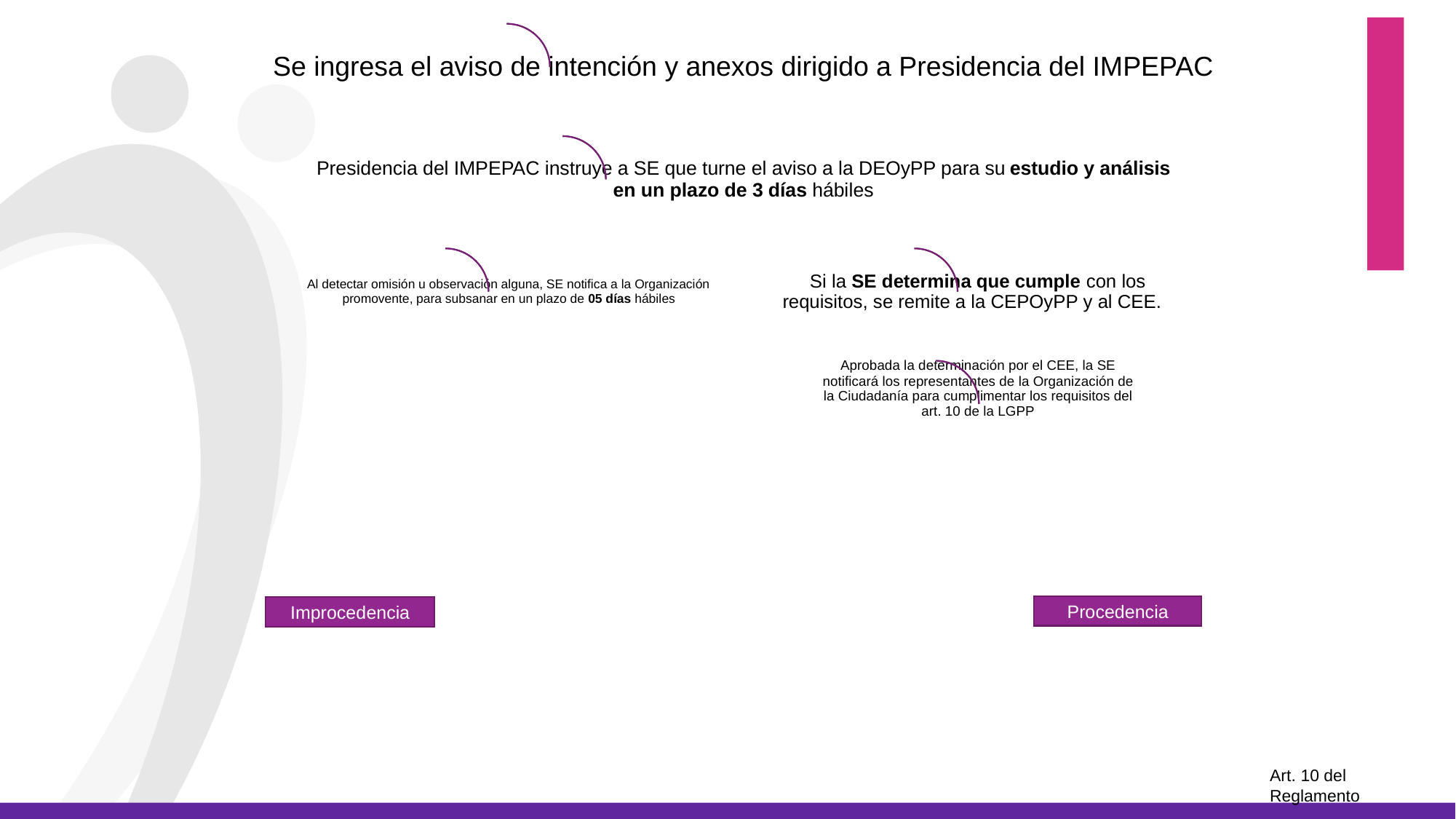

Se ingresa el aviso de intención y anexos dirigido a Presidencia del IMPEPAC
Presidencia del IMPEPAC instruye a SE que turne el aviso a la DEOyPP para su estudio y análisis en un plazo de 3 días hábiles
Al detectar omisión u observación alguna, SE notifica a la Organización promovente, para subsanar en un plazo de 05 días hábiles
Si la SE determina que cumple con los requisitos, se remite a la CEPOyPP y al CEE.
Aprobada la determinación por el CEE, la SE notificará los representantes de la Organización de la Ciudadanía para cumplimentar los requisitos del art. 10 de la LGPP
Procedencia
Improcedencia
Art. 10 del Reglamento